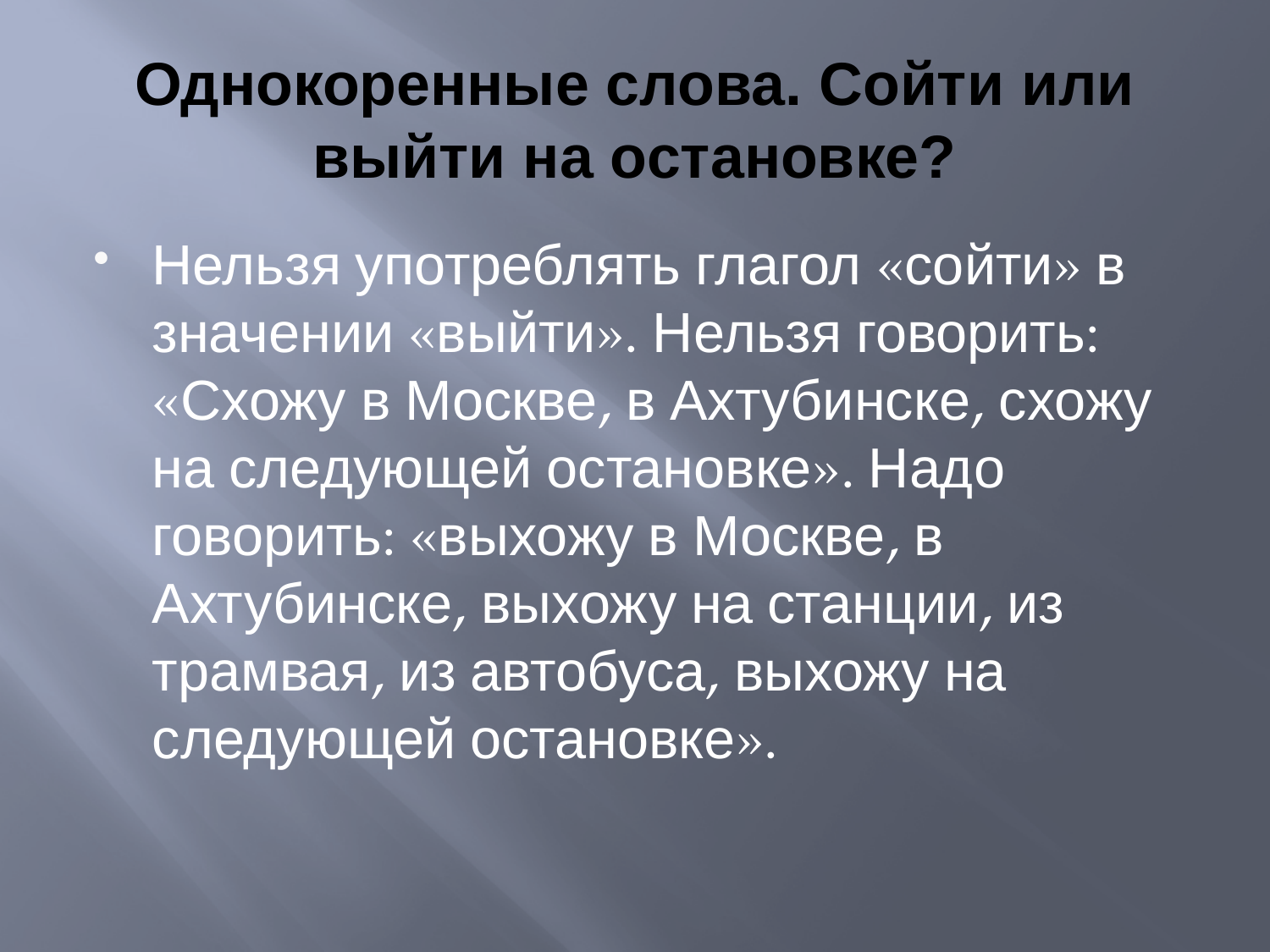

# Однокоренные слова. Сойти или выйти на остановке?
Нельзя употреблять глагол «сойти» в значении «выйти». Нельзя говорить: «Схожу в Москве, в Ахтубинске, схожу на следующей остановке». Надо говорить: «выхожу в Москве, в Ахтубинске, выхожу на станции, из трамвая, из автобуса, выхожу на следующей остановке».